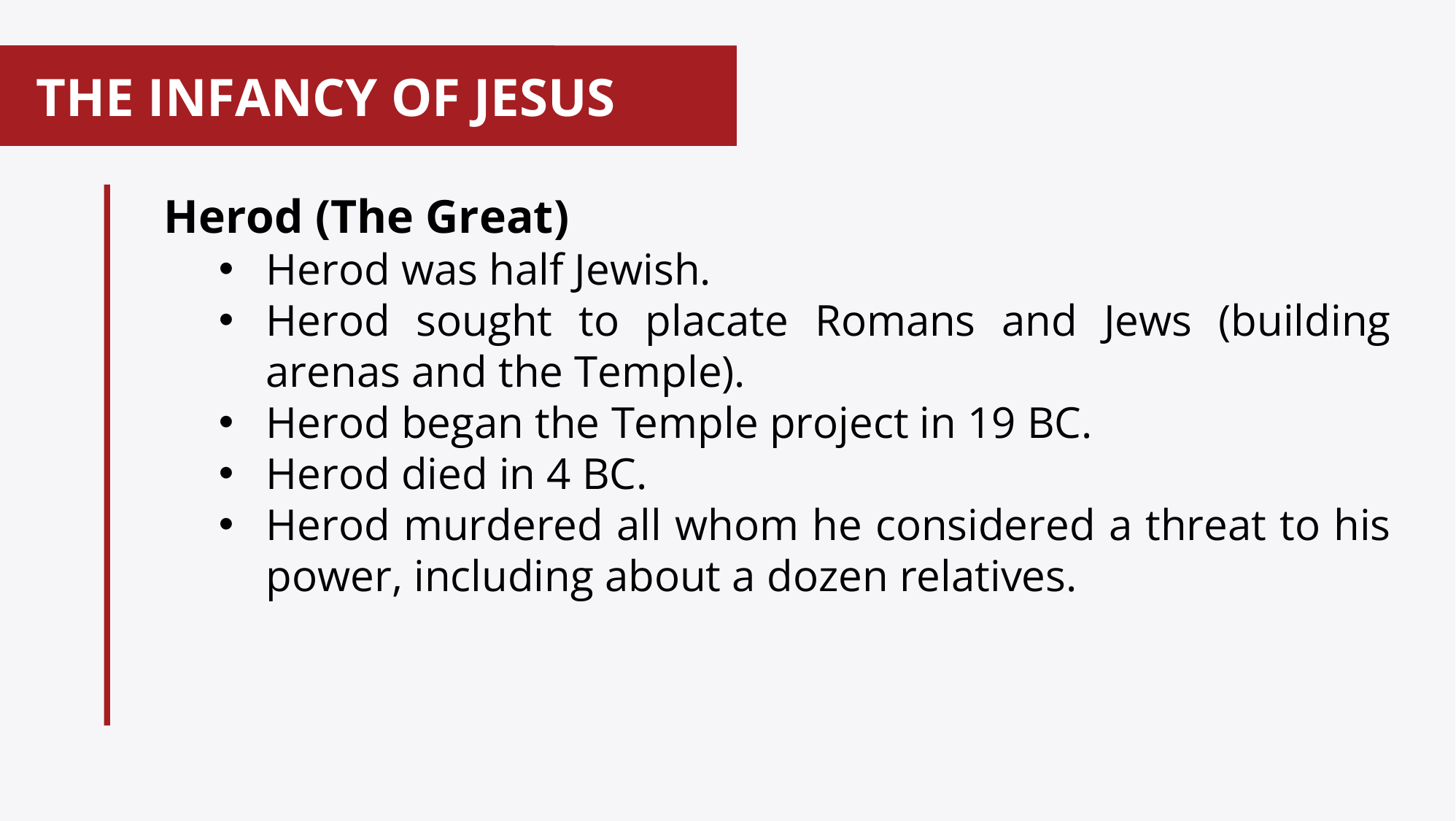

# THE INFANCY OF JESUS
Herod (The Great)
Herod was half Jewish.
Herod sought to placate Romans and Jews (building arenas and the Temple).
Herod began the Temple project in 19 BC.
Herod died in 4 BC.
Herod murdered all whom he considered a threat to his power, including about a dozen relatives.